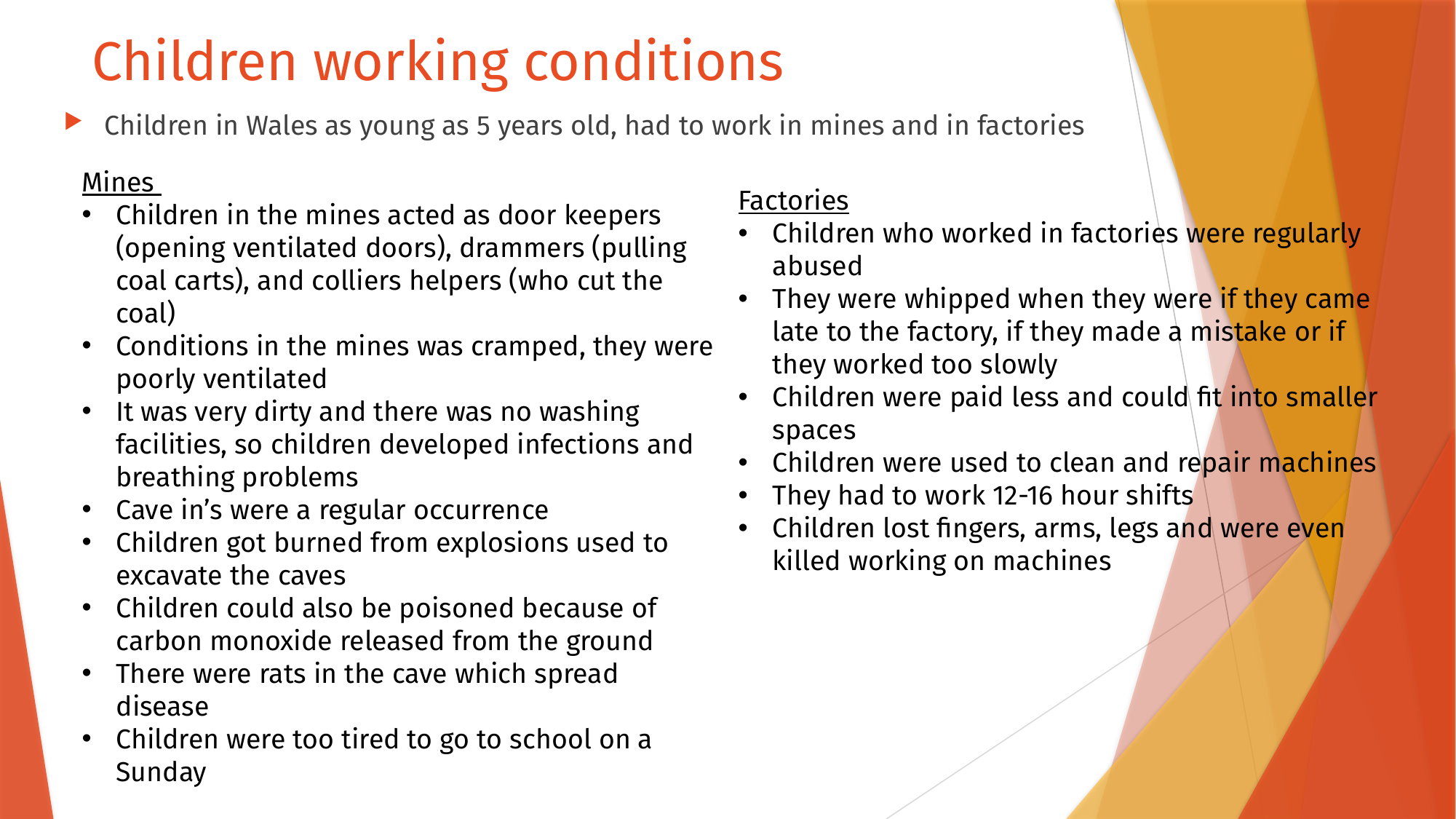

# Children working conditions
Children in Wales as young as 5 years old, had to work in mines and in factories
Mines
Children in the mines acted as door keepers (opening ventilated doors), drammers (pulling coal carts), and colliers helpers (who cut the coal)
Conditions in the mines was cramped, they were poorly ventilated
It was very dirty and there was no washing facilities, so children developed infections and breathing problems
Cave in’s were a regular occurrence
Children got burned from explosions used to excavate the caves
Children could also be poisoned because of carbon monoxide released from the ground
There were rats in the cave which spread disease
Children were too tired to go to school on a Sunday
Factories
Children who worked in factories were regularly abused
They were whipped when they were if they came late to the factory, if they made a mistake or if they worked too slowly
Children were paid less and could fit into smaller spaces
Children were used to clean and repair machines
They had to work 12-16 hour shifts
Children lost fingers, arms, legs and were even killed working on machines